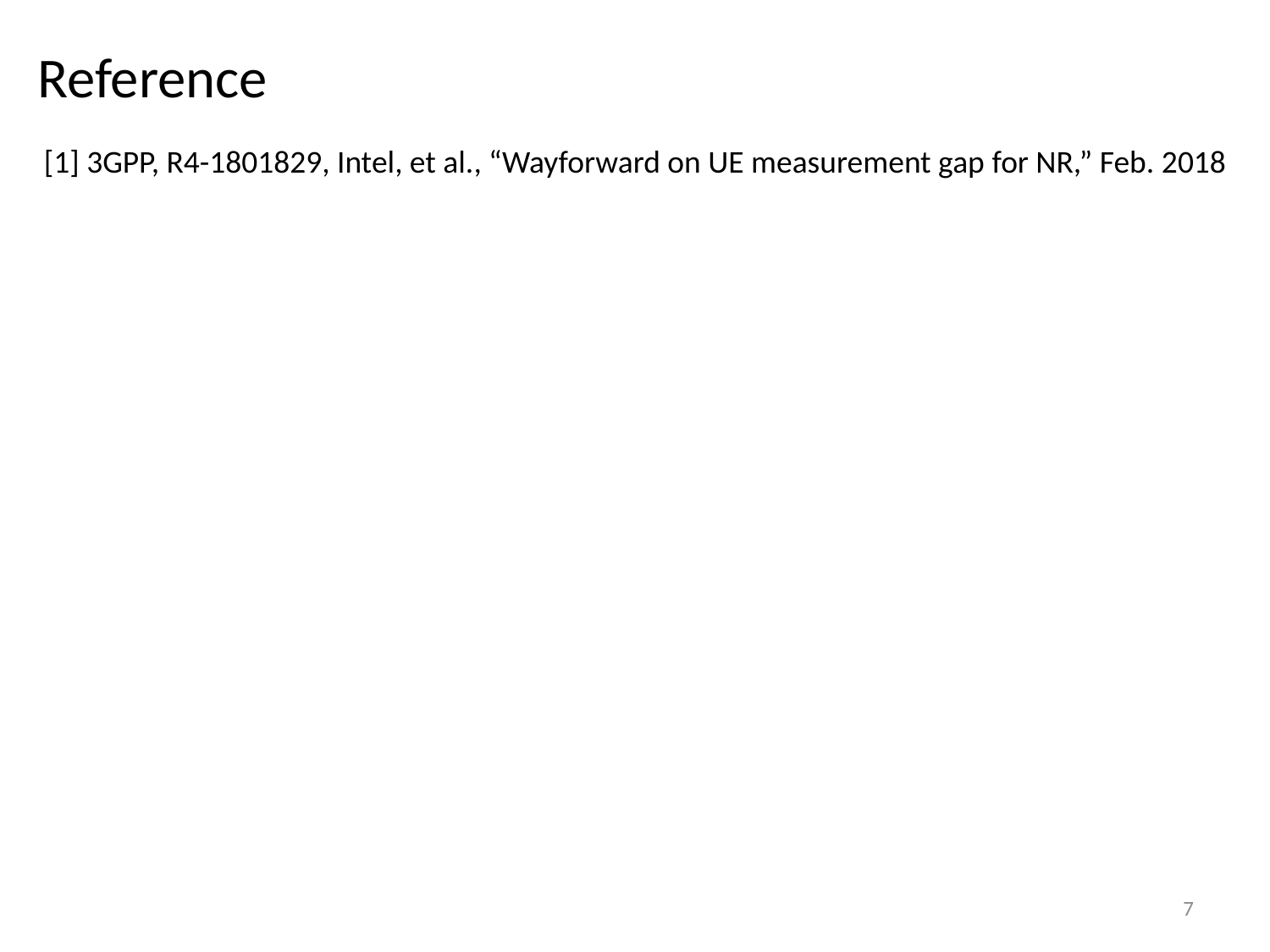

# Reference
[1] 3GPP, R4-1801829, Intel, et al., “Wayforward on UE measurement gap for NR,” Feb. 2018
7